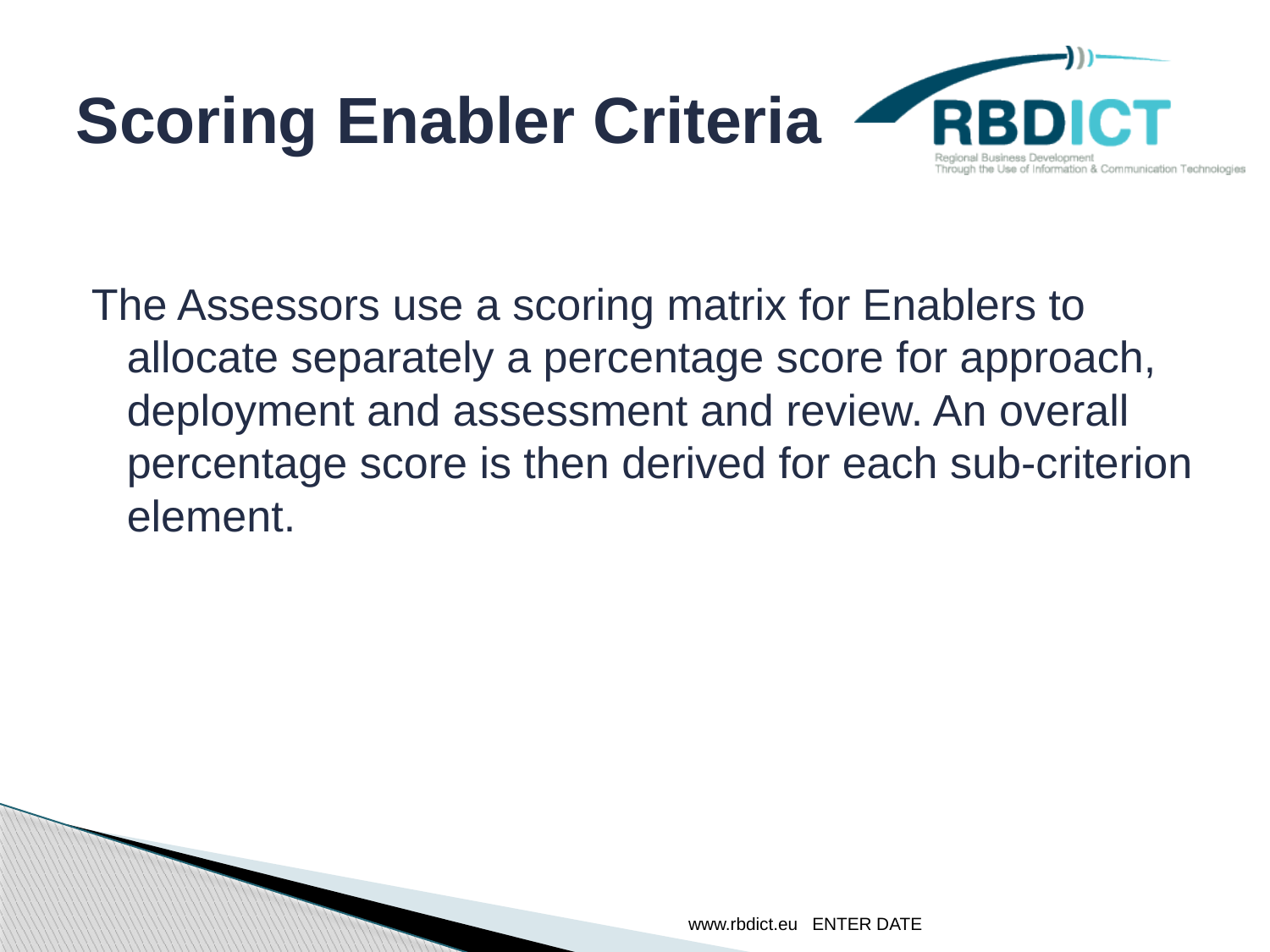

# Scoring Enabler Criteria

The Assessors use a scoring matrix for Enablers to allocate separately a percentage score for approach, deployment and assessment and review. An overall percentage score is then derived for each sub-criterion element.
www.rbdict.eu   ENTER DATE